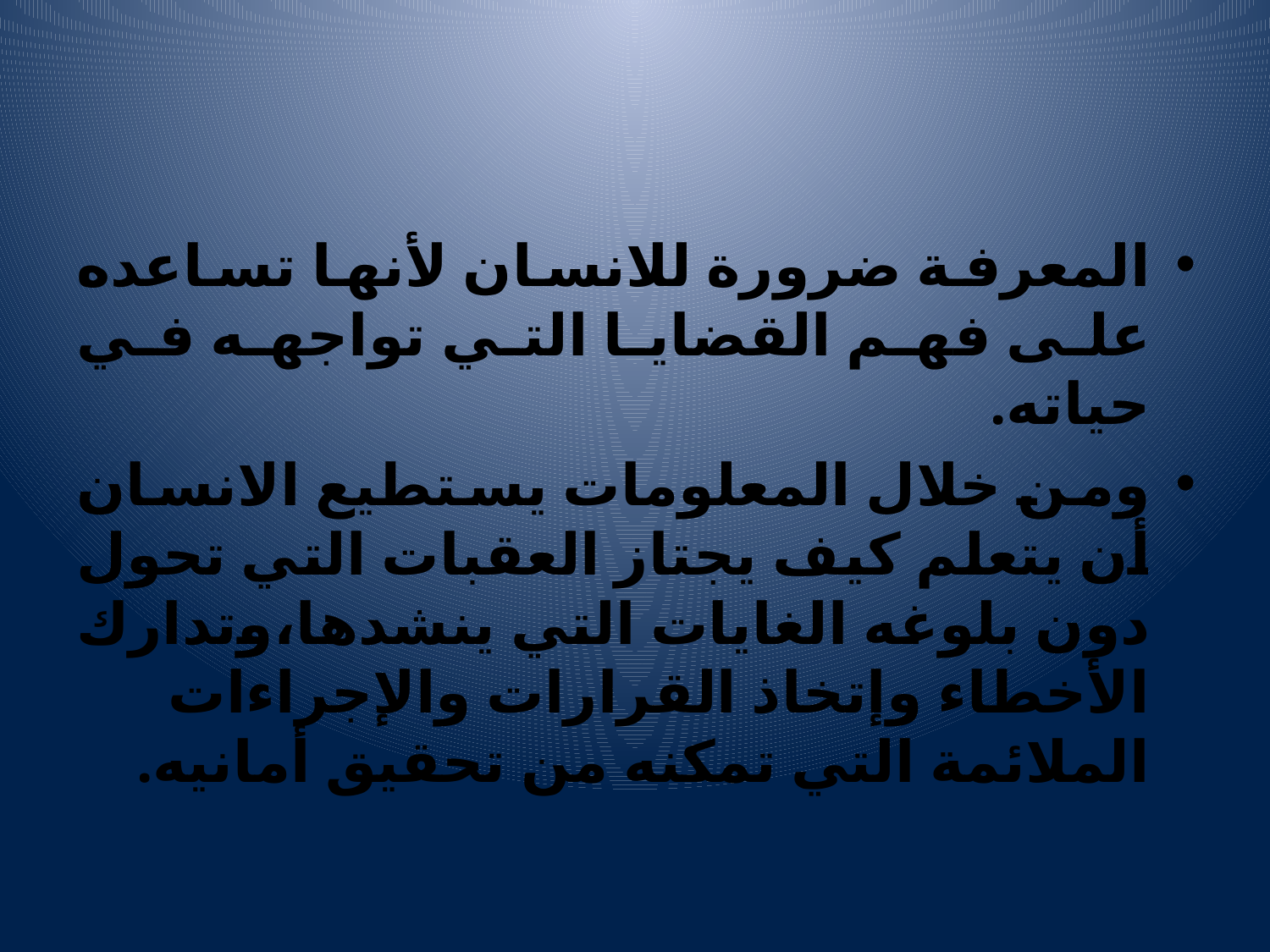

#
المعرفة ضرورة للانسان لأنها تساعده على فهم القضايا التي تواجهه في حياته.
ومن خلال المعلومات يستطيع الانسان أن يتعلم كيف يجتاز العقبات التي تحول دون بلوغه الغايات التي ينشدها،وتدارك الأخطاء وإتخاذ القرارات والإجراءات الملائمة التي تمكنه من تحقيق أمانيه.